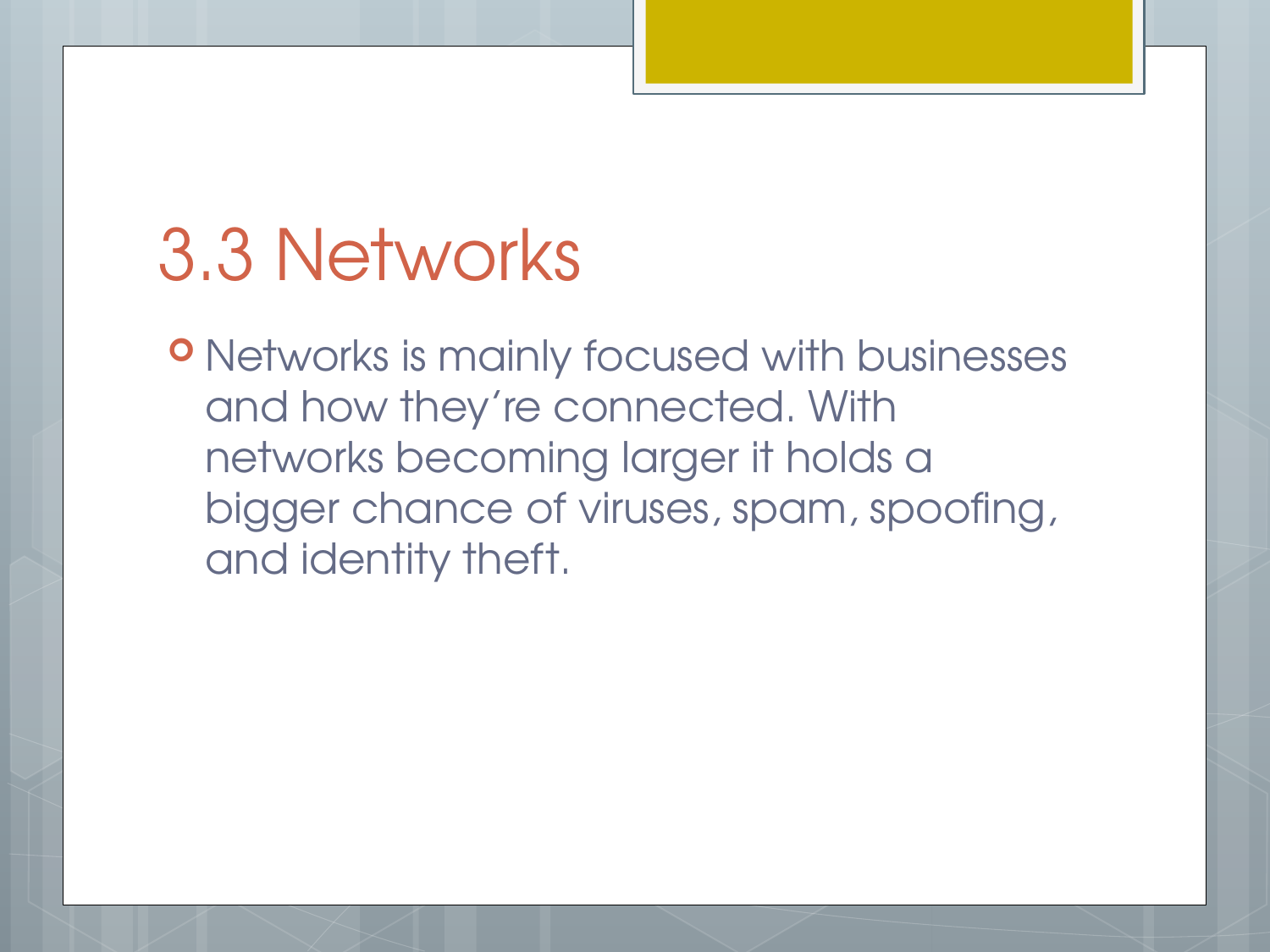

# 3.3 Networks
Networks is mainly focused with businesses and how they’re connected. With networks becoming larger it holds a bigger chance of viruses, spam, spoofing, and identity theft.